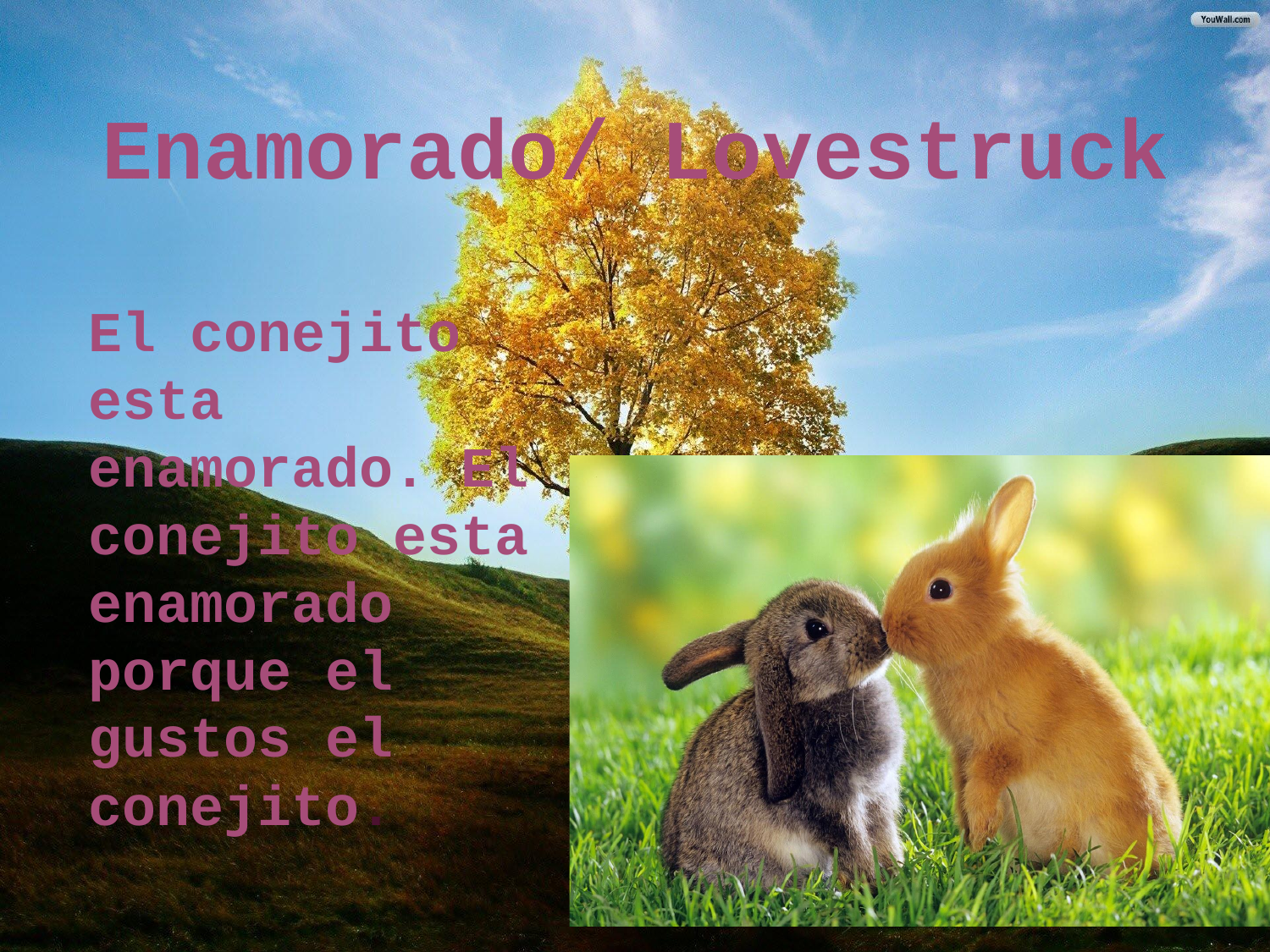

#
 Enamorado/ Lovestruck

El conejito esta enamorado. El conejito esta enamorado porque el gustos el conejito.